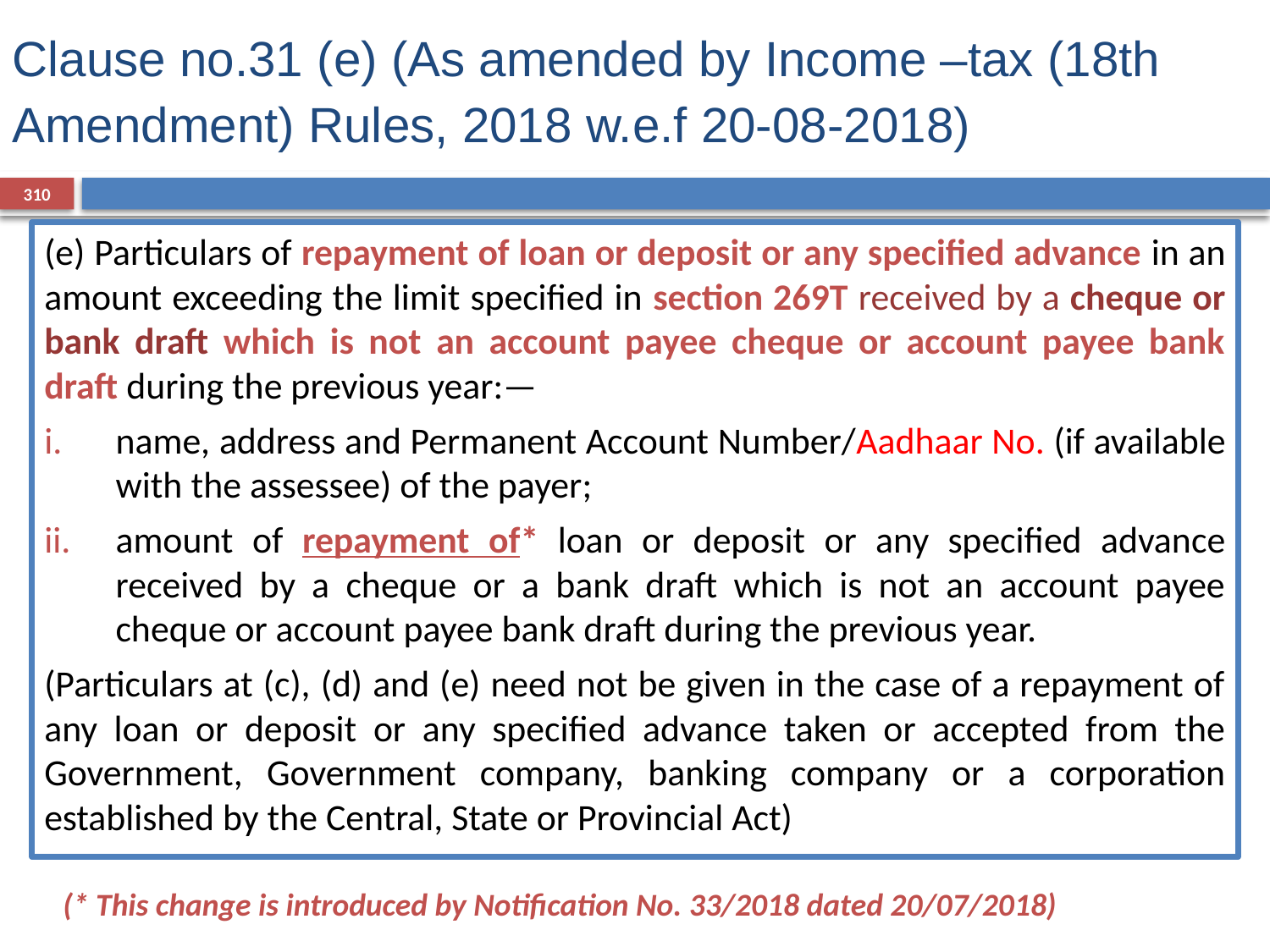

# Clause no.31 (e) (As amended by Income –tax (18th Amendment) Rules, 2018 w.e.f 20-08-2018)
310
(e) Particulars of repayment of loan or deposit or any specified advance in an amount exceeding the limit specified in section 269T received by a cheque or bank draft which is not an account payee cheque or account payee bank draft during the previous year:—
name, address and Permanent Account Number/Aadhaar No. (if available with the assessee) of the payer;
amount of repayment of* loan or deposit or any specified advance received by a cheque or a bank draft which is not an account payee cheque or account payee bank draft during the previous year.
(Particulars at (c), (d) and (e) need not be given in the case of a repayment of any loan or deposit or any specified advance taken or accepted from the Government, Government company, banking company or a corporation established by the Central, State or Provincial Act)
(* This change is introduced by Notification No. 33/2018 dated 20/07/2018)